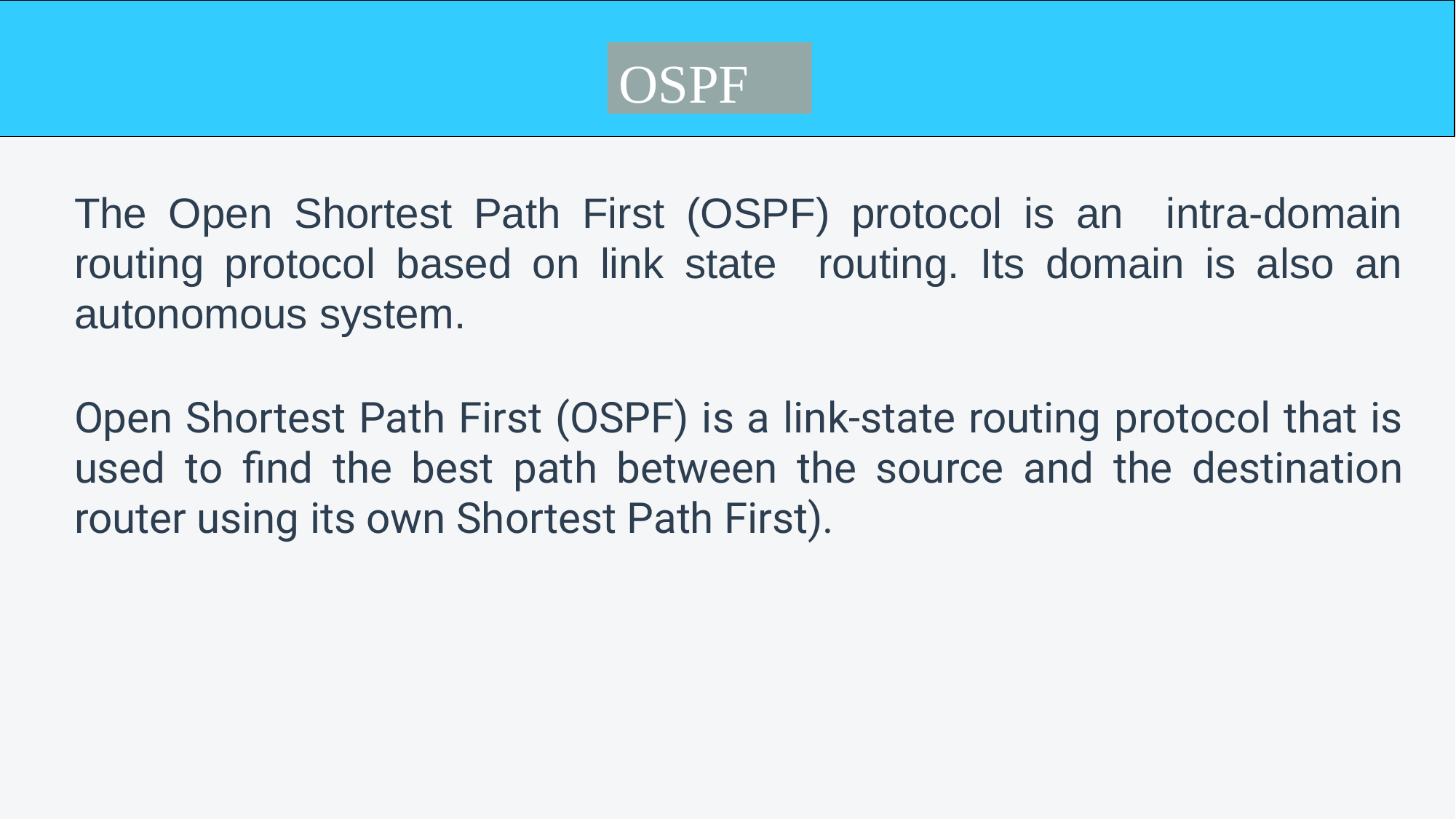

OSPF
The Open Shortest Path First (OSPF) protocol is an  intra-domain routing protocol based on link state  routing. Its domain is also an autonomous system.

Open Shortest Path First (OSPF) is a link-state routing protocol that is used to find the best path between the source and the destination router using its own Shortest Path First).